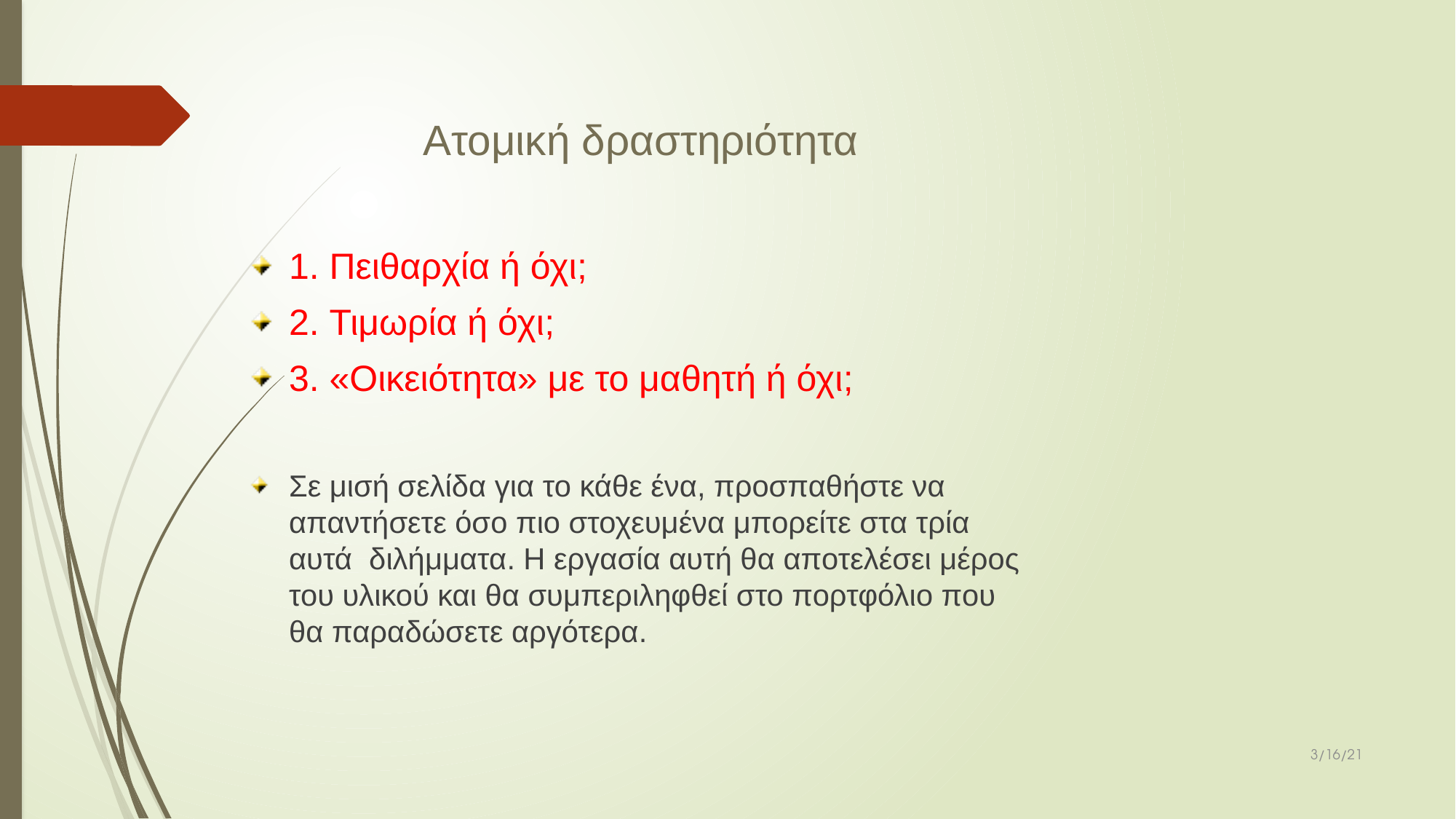

# Ατομική δραστηριότητα
1. Πειθαρχία ή όχι;
2. Τιμωρία ή όχι;
3. «Οικειότητα» με το μαθητή ή όχι;

Σε μισή σελίδα για το κάθε ένα, προσπαθήστε να απαντήσετε όσο πιο στοχευμένα μπορείτε στα τρία αυτά  διλήμματα. Η εργασία αυτή θα αποτελέσει μέρος του υλικού και θα συμπεριληφθεί στο πορτφόλιο που θα παραδώσετε αργότερα.

3/16/21